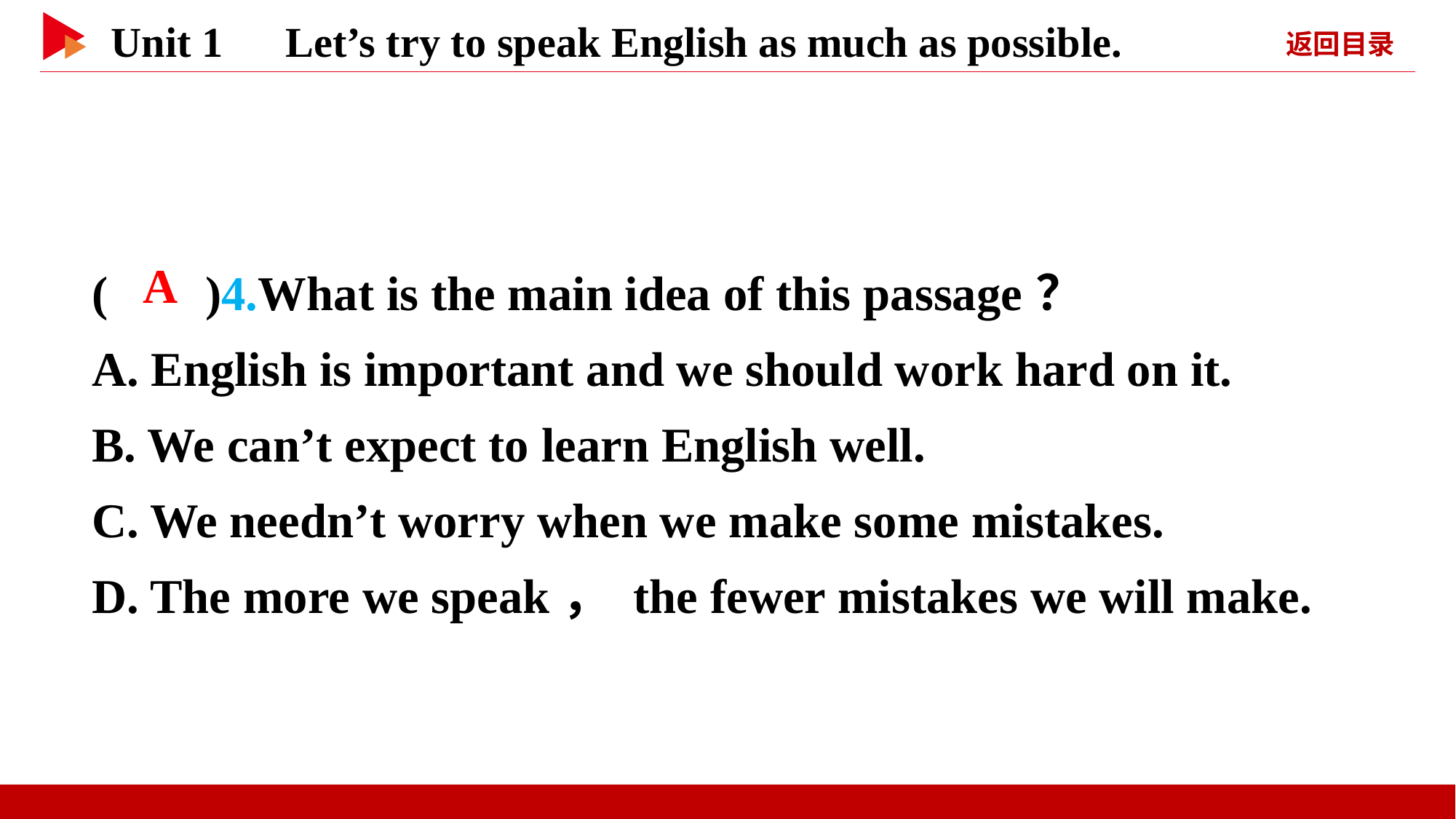

(        )4.What is the main idea of this passage？
A. English is important and we should work hard on it.
B. We can’t expect to learn English well.
C. We needn’t worry when we make some mistakes.
D. The more we speak， the fewer mistakes we will make.
   A